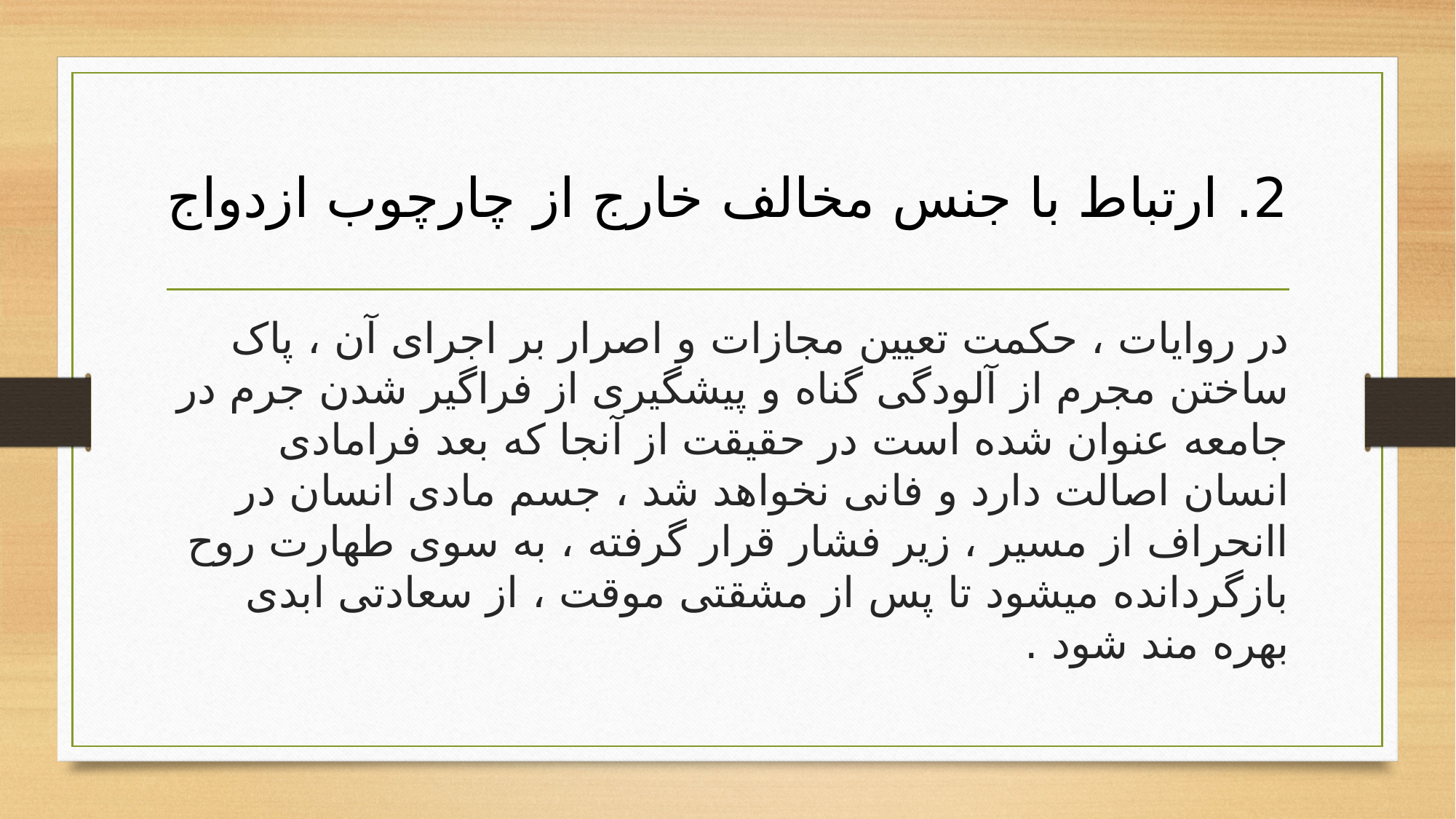

# 2. ارتباط با جنس مخالف خارج از چارچوب ازدواج
در روایات ، حکمت تعیین مجازات و اصرار بر اجرای آن ، پاک ساختن مجرم از آلودگی گناه و پیشگیری از فراگیر شدن جرم در جامعه عنوان شده است در حقیقت از آنجا که بعد فرامادی انسان اصالت دارد و فانی نخواهد شد ، جسم مادی انسان در اانحراف از مسیر ، زیر فشار قرار گرفته ، به سوی طهارت روح بازگردانده میشود تا پس از مشقتی موقت ، از سعادتی ابدی بهره مند شود .